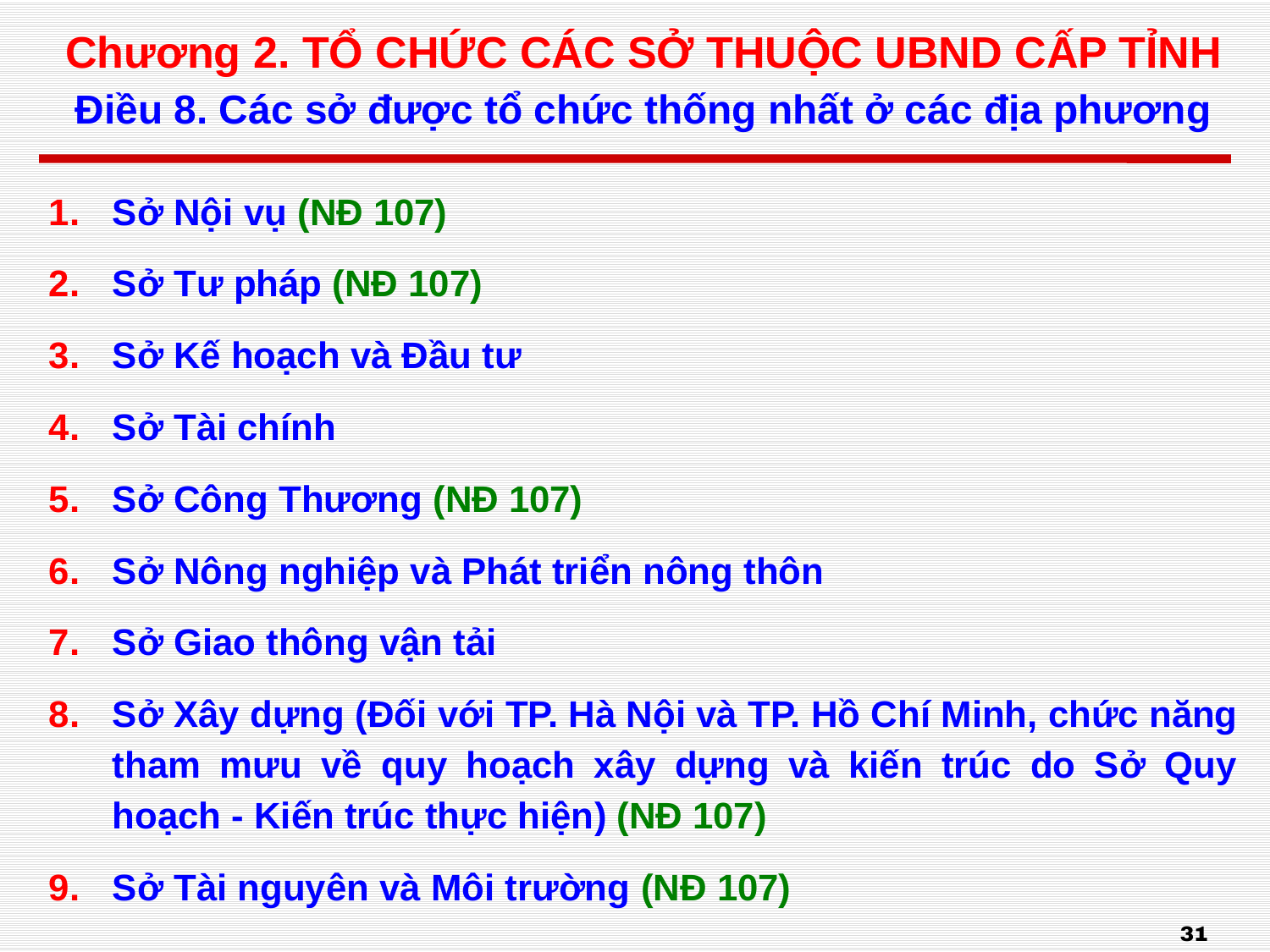

# Chương 2. TỔ CHỨC CÁC SỞ THUỘC UBND CẤP TỈNH Điều 8. Các sở được tổ chức thống nhất ở các địa phương
Sở Nội vụ (NĐ 107)
Sở Tư pháp (NĐ 107)
Sở Kế hoạch và Đầu tư
Sở Tài chính
Sở Công Thương (NĐ 107)
Sở Nông nghiệp và Phát triển nông thôn
Sở Giao thông vận tải
Sở Xây dựng (Đối với TP. Hà Nội và TP. Hồ Chí Minh, chức năng tham mưu về quy hoạch xây dựng và kiến trúc do Sở Quy hoạch - Kiến trúc thực hiện) (NĐ 107)
Sở Tài nguyên và Môi trường (NĐ 107)